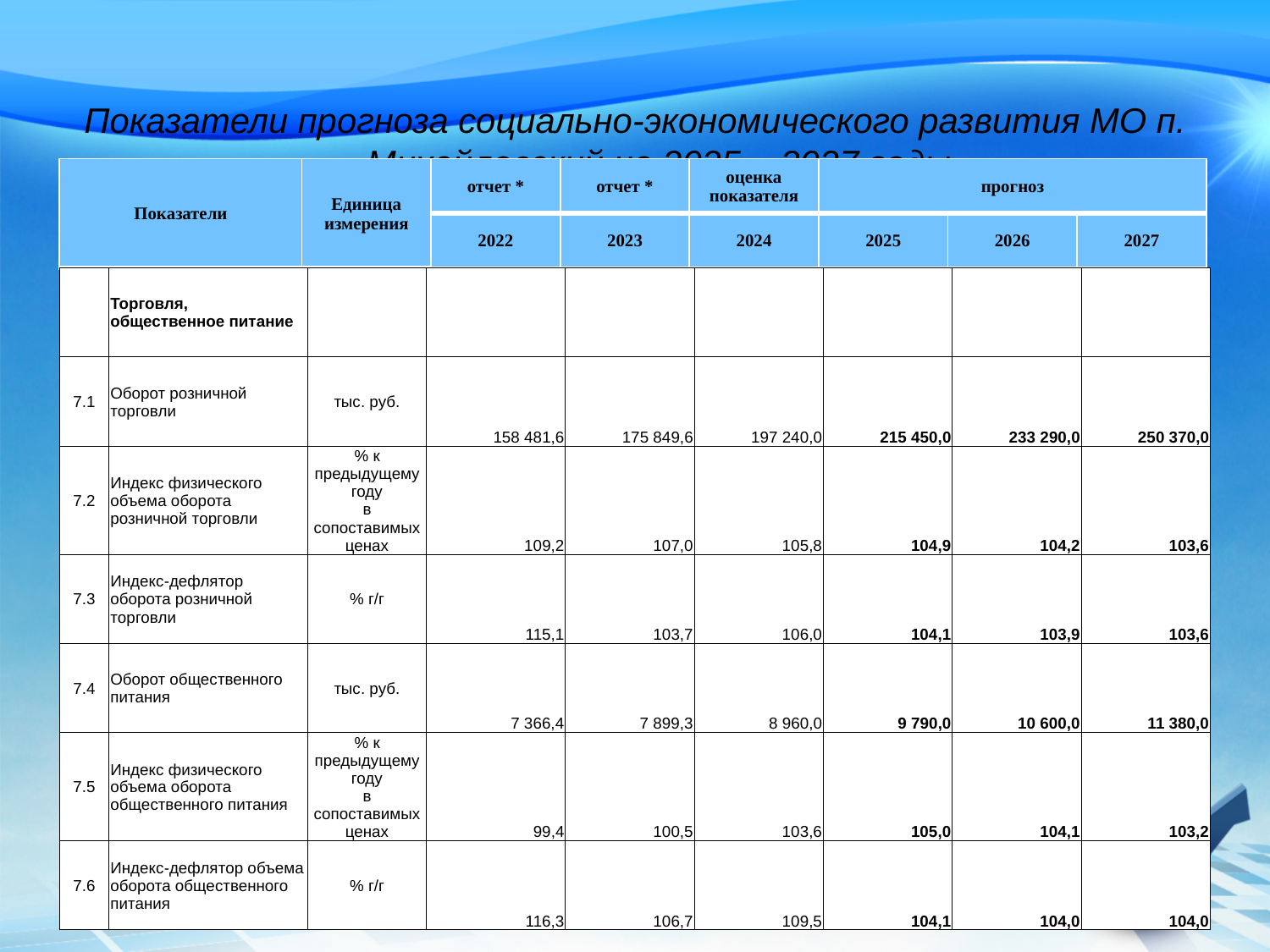

# Показатели прогноза социально-экономического развития МО п. Михайловский на 2025 – 2027 годы
| Показатели | Единица измерения | отчет \* | отчет \* | оценка показателя | прогноз |  |  |
| --- | --- | --- | --- | --- | --- | --- | --- |
|  |  | 2022 | 2023 | 2024 | 2025 | 2026 | 2027 |

|  | Торговля, общественное питание |  |  |  |  |  |  |  |
| --- | --- | --- | --- | --- | --- | --- | --- | --- |
| 7.1 | Оборот розничной торговли | тыс. руб. | 158 481,6 | 175 849,6 | 197 240,0 | 215 450,0 | 233 290,0 | 250 370,0 |
| 7.2 | Индекс физического объема оборота розничной торговли | % к предыдущему году в сопоставимых ценах | 109,2 | 107,0 | 105,8 | 104,9 | 104,2 | 103,6 |
| 7.3 | Индекс-дефлятор оборота розничной торговли | % г/г | 115,1 | 103,7 | 106,0 | 104,1 | 103,9 | 103,6 |
| 7.4 | Оборот общественного питания | тыс. руб. | 7 366,4 | 7 899,3 | 8 960,0 | 9 790,0 | 10 600,0 | 11 380,0 |
| 7.5 | Индекс физического объема оборота общественного питания | % к предыдущему году в сопоставимых ценах | 99,4 | 100,5 | 103,6 | 105,0 | 104,1 | 103,2 |
| 7.6 | Индекс-дефлятор объема оборота общественного питания | % г/г | 116,3 | 106,7 | 109,5 | 104,1 | 104,0 | 104,0 |